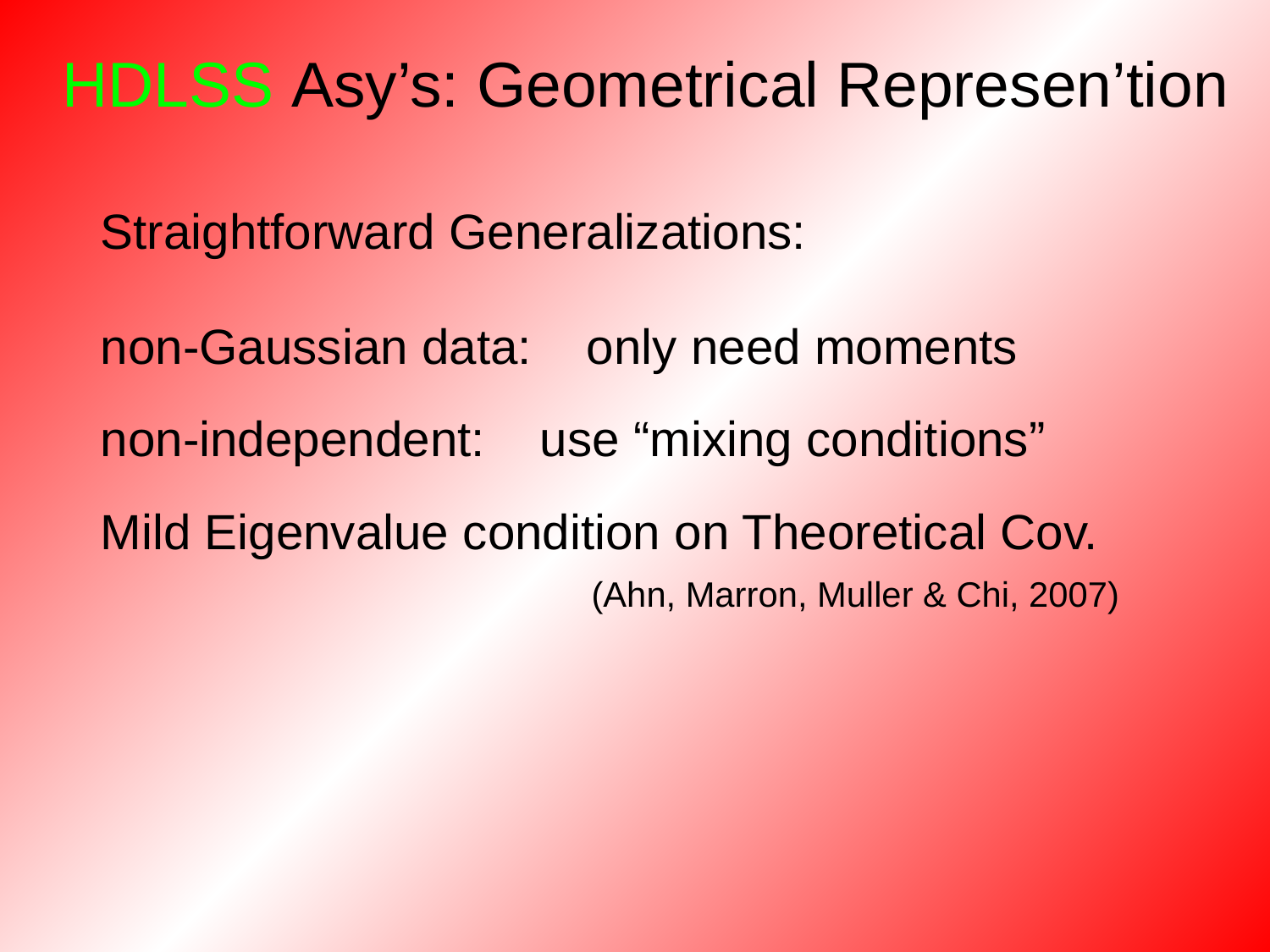

HDLSS Asy’s: Geometrical Represen’tion
Straightforward Generalizations:

non-Gaussian data:    only need moments
non-independent:    use “mixing conditions”
Mild Eigenvalue condition on Theoretical Cov.
                                                  (Ahn, Marron, Muller & Chi, 2007)